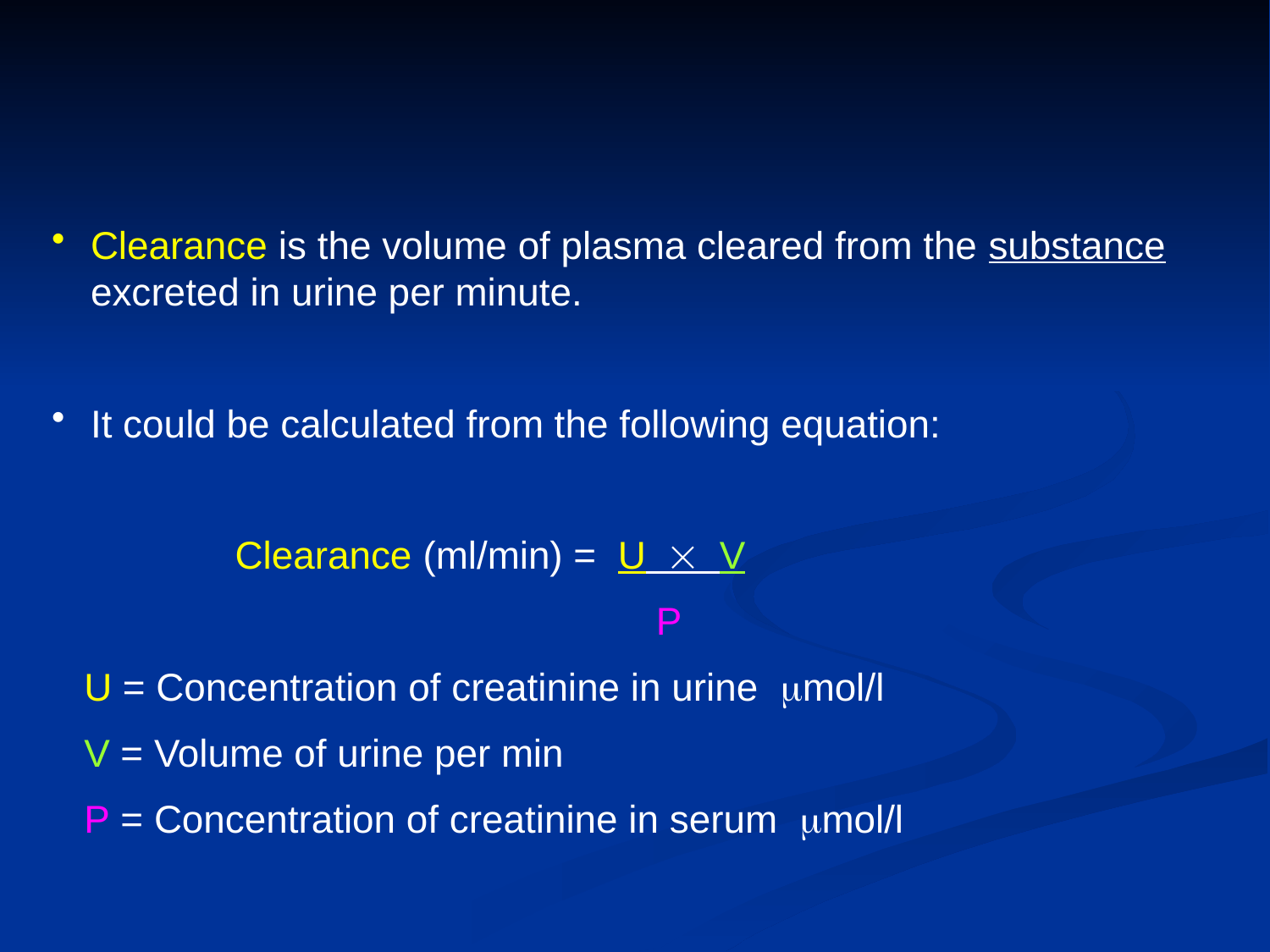

Clearance is the volume of plasma cleared from the substance excreted in urine per minute.

It could be calculated from the following equation:

                 Clearance (ml/min) =  U  ×  V
                                                        P
   U = Concentration of creatinine in urine  μmol/l
   V = Volume of urine per min
   P = Concentration of creatinine in serum  μmol/l